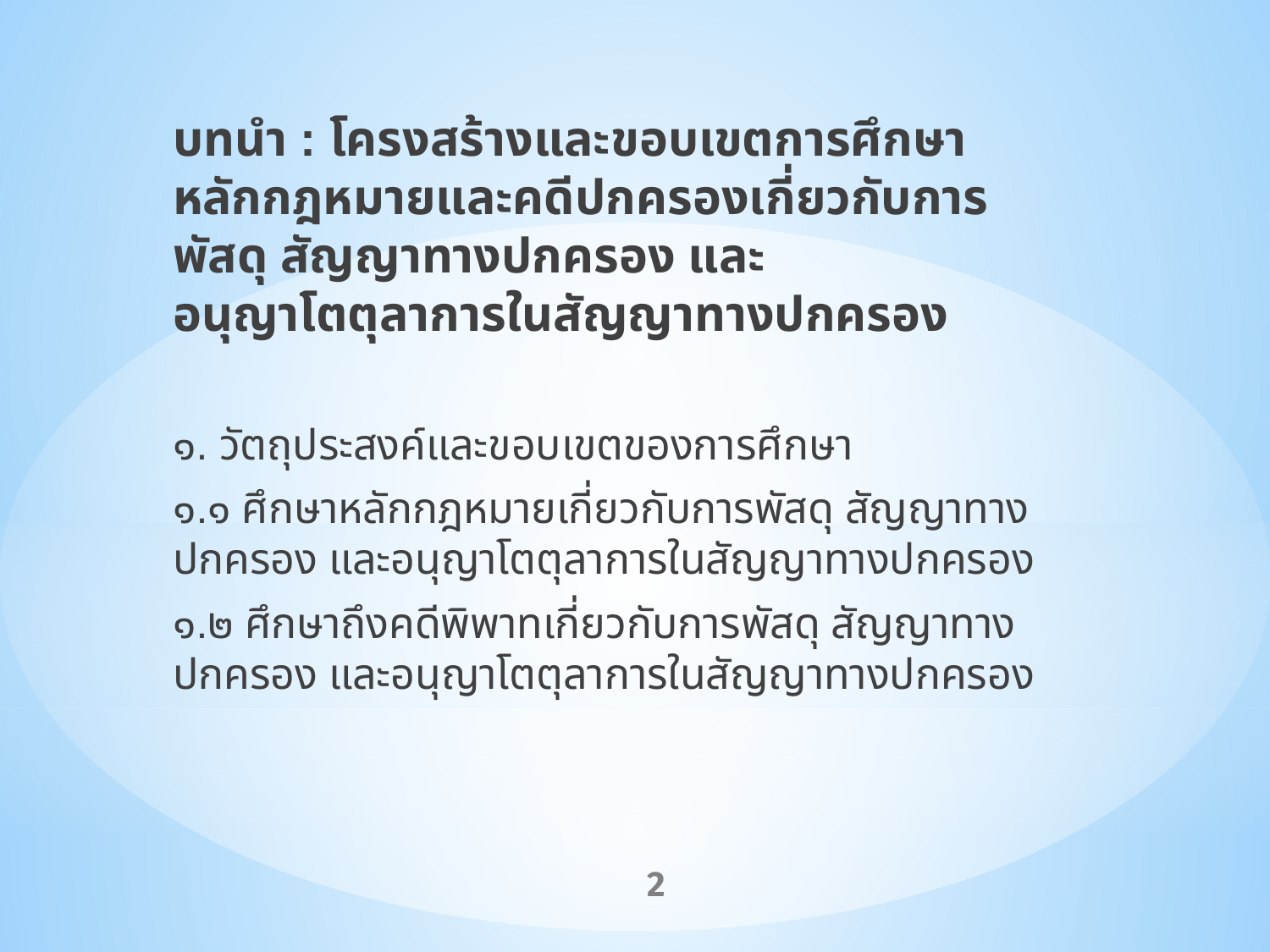

บทนำ : โครงสร้างและขอบเขตการศึกษา หลักกฎหมายและคดีปกครองเกี่ยวกับการพัสดุ สัญญาทางปกครอง และ อนุญาโตตุลาการในสัญญาทางปกครอง

๑. วัตถุประสงค์และขอบเขตของการศึกษา
	๑.๑ ศึกษาหลักกฎหมายเกี่ยวกับการพัสดุ สัญญาทางปกครอง และอนุญาโตตุลาการในสัญญาทางปกครอง
	๑.๒ ศึกษาถึงคดีพิพาทเกี่ยวกับการพัสดุ สัญญาทางปกครอง และอนุญาโตตุลาการในสัญญาทางปกครอง

2